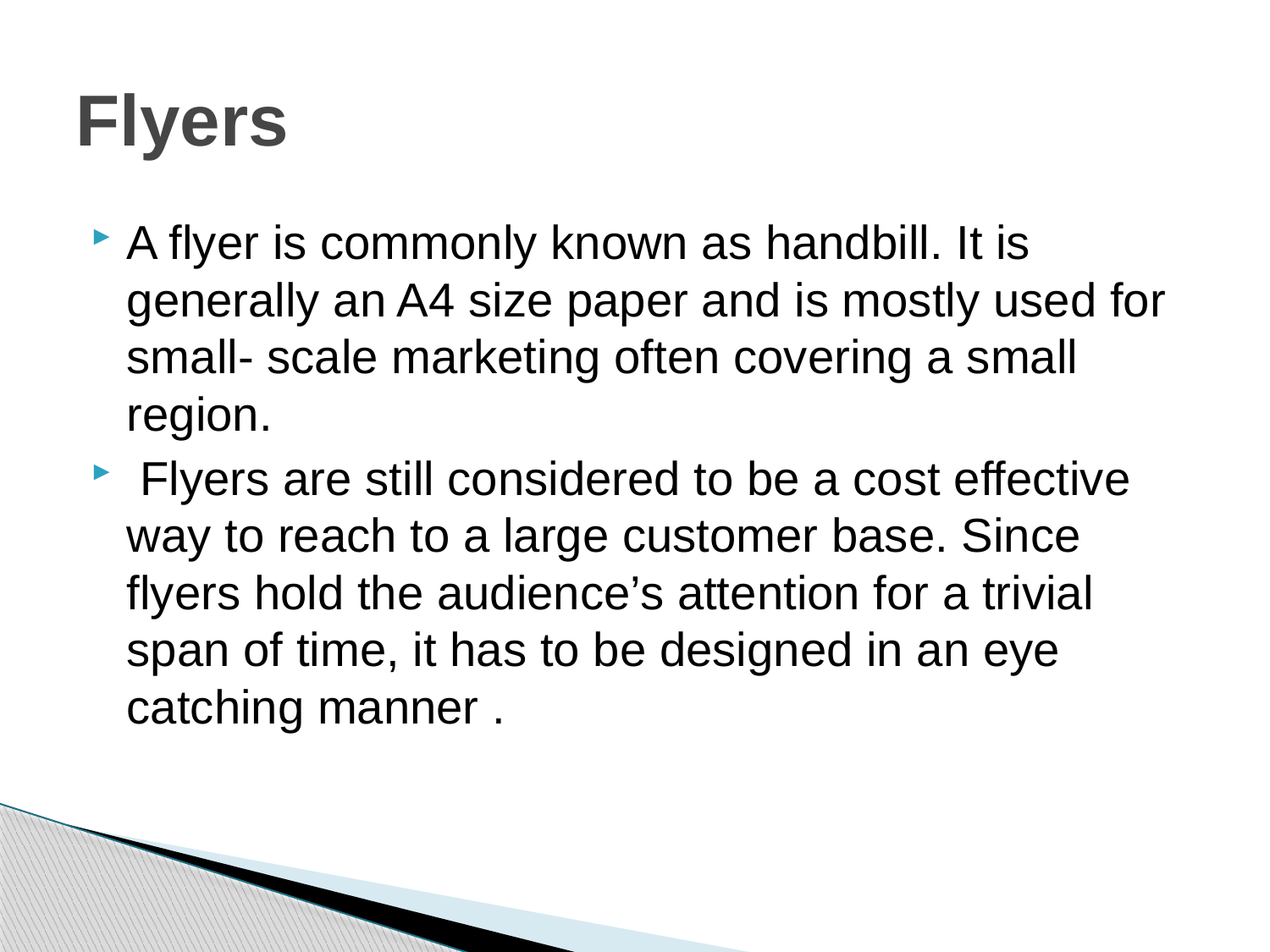

# Flyers
A flyer is commonly known as handbill. It is generally an A4 size paper and is mostly used for small- scale marketing often covering a small region.
 Flyers are still considered to be a cost effective way to reach to a large customer base. Since flyers hold the audience’s attention for a trivial span of time, it has to be designed in an eye catching manner .